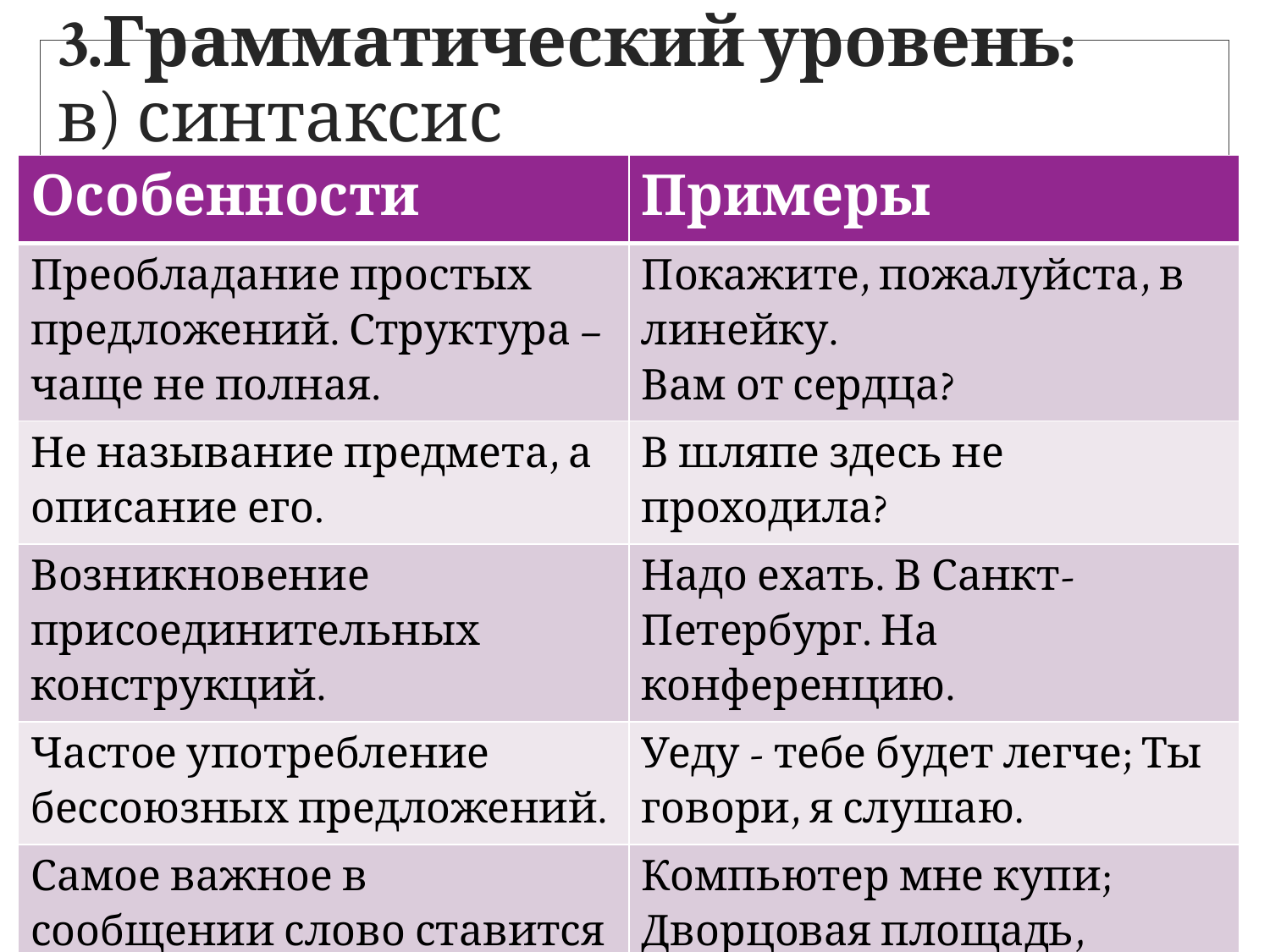

# 3.Грамматический уровень: в) синтаксис
| Особенности | Примеры |
| --- | --- |
| Преобладание простых предложений. Структура – чаще не полная. | Покажите, пожалуйста, в линейку. Вам от сердца? |
| Не называние предмета, а описание его. | В шляпе здесь не проходила? |
| Возникновение присоединительных конструкций. | Надо ехать. В Санкт-Петербург. На конференцию. |
| Частое употребление бессоюзных предложений. | Уеду - тебе будет легче; Ты говори, я слушаю. |
| Самое важное в сообщении слово ставится на первое место | Компьютер мне купи; Дворцовая площадь, выходите? |